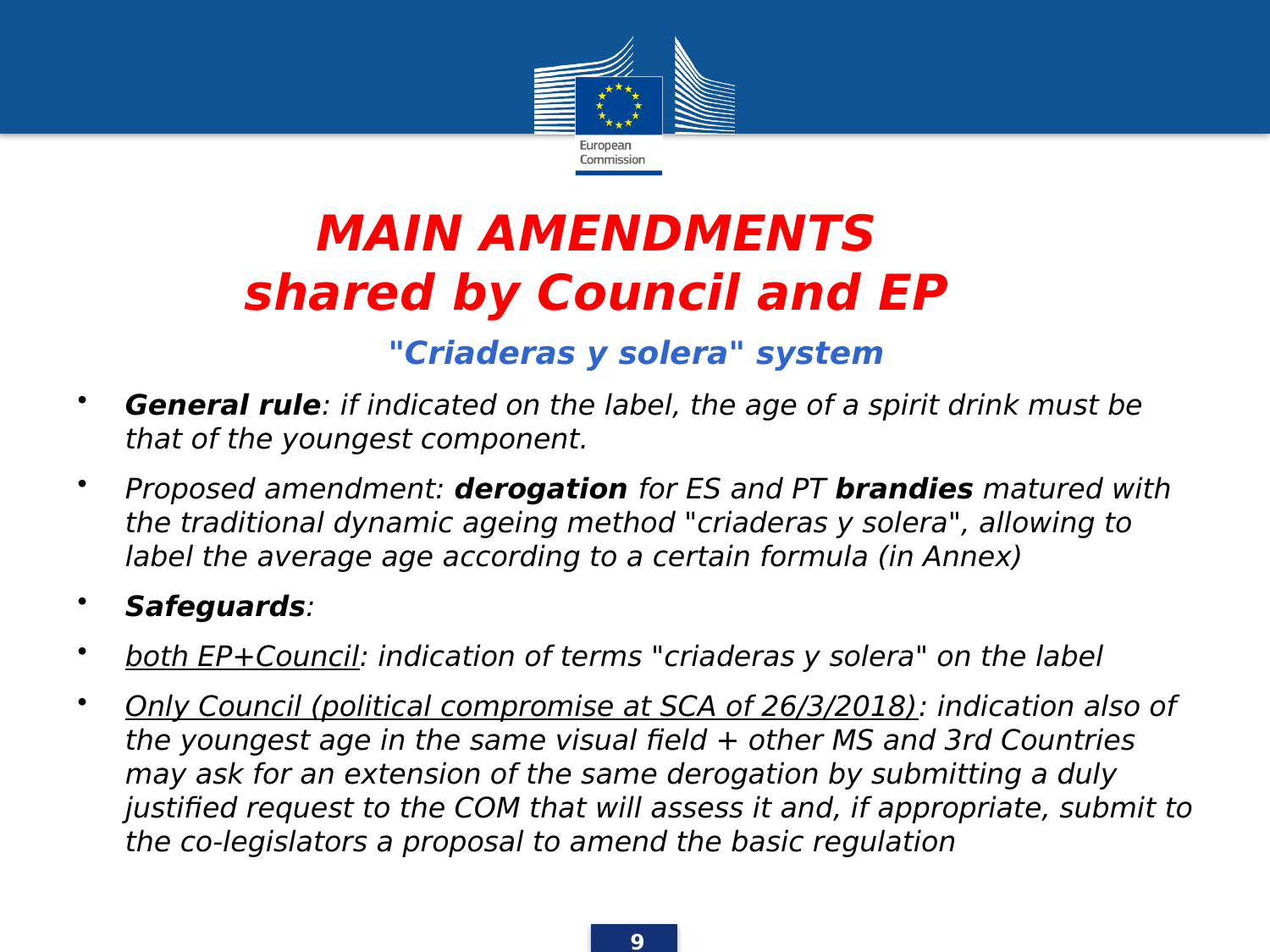

# MAIN AMENDMENTS shared by Council and EP
"Criaderas y solera" system
General rule: if indicated on the label, the age of a spirit drink must be that of the youngest component.
Proposed amendment: derogation for ES and PT brandies matured with the traditional dynamic ageing method "criaderas y solera", allowing to label the average age according to a certain formula (in Annex)
Safeguards:
both EP+Council: indication of terms "criaderas y solera" on the label
Only Council (political compromise at SCA of 26/3/2018): indication also of the youngest age in the same visual field + other MS and 3rd Countries may ask for an extension of the same derogation by submitting a duly justified request to the COM that will assess it and, if appropriate, submit to the co-legislators a proposal to amend the basic regulation